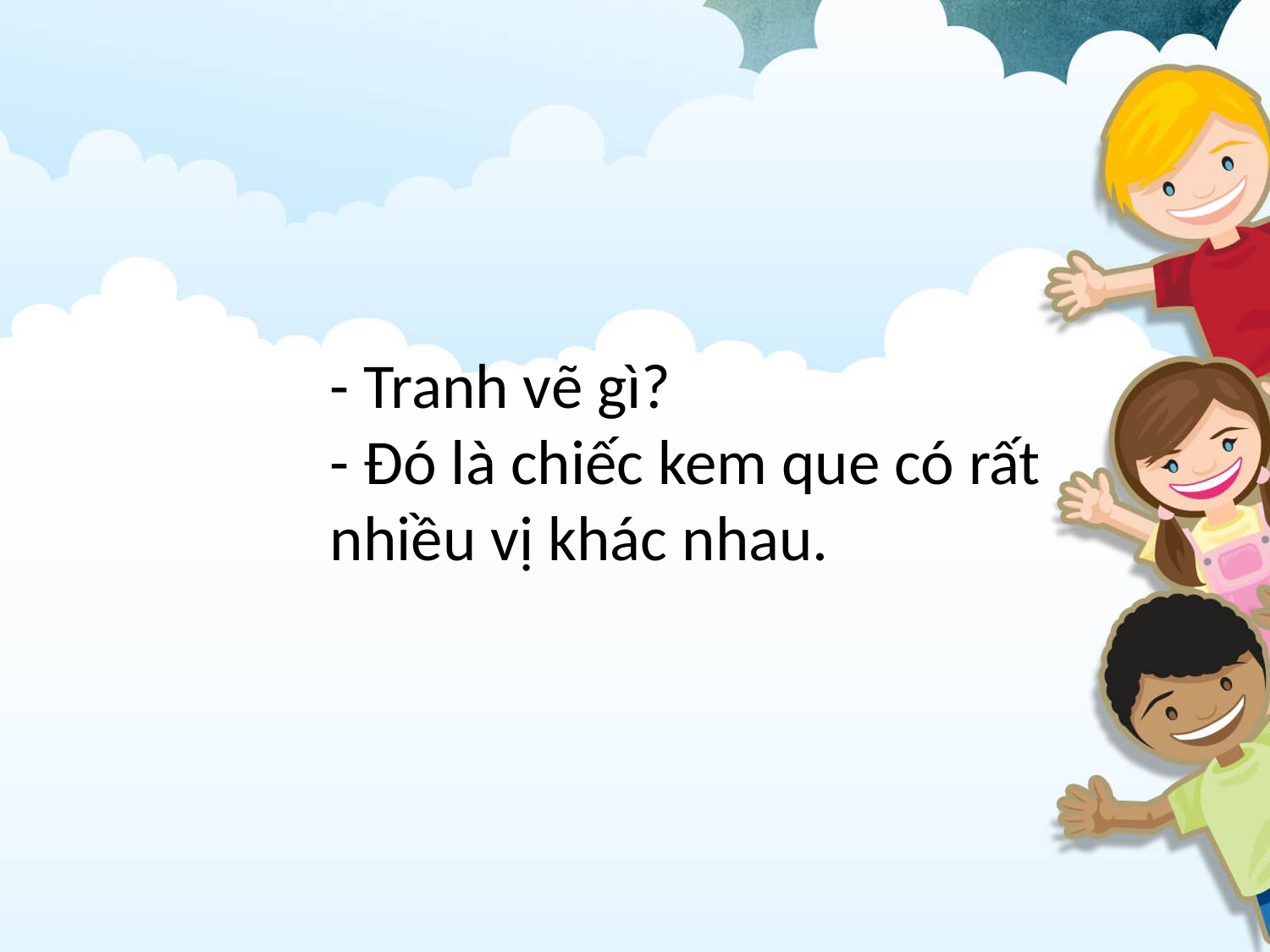

- Tranh vẽ gì?
- Đó là chiếc kem que có rất nhiều vị khác nhau.